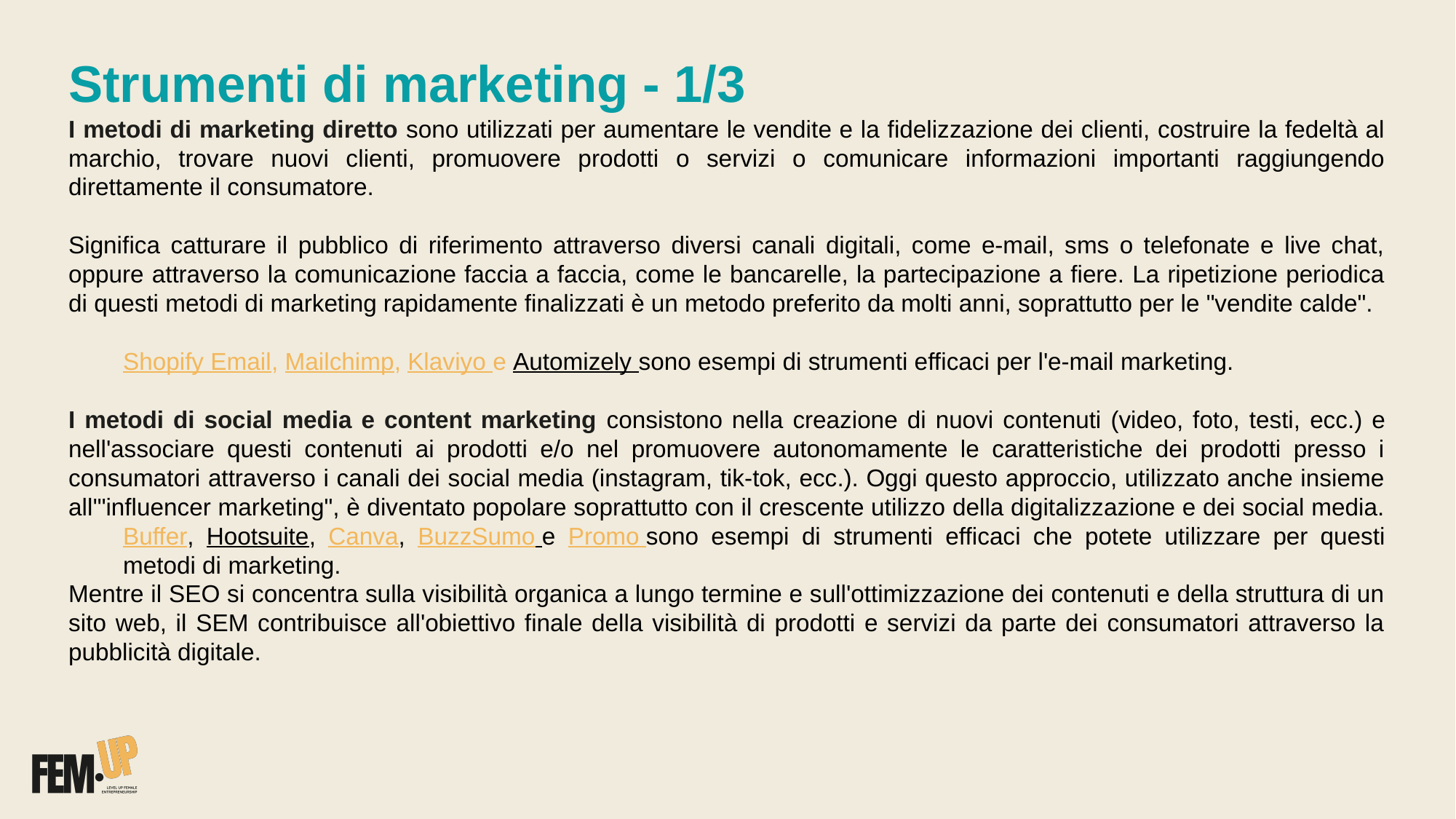

Strumenti di marketing - 1/3
I metodi di marketing diretto sono utilizzati per aumentare le vendite e la fidelizzazione dei clienti, costruire la fedeltà al marchio, trovare nuovi clienti, promuovere prodotti o servizi o comunicare informazioni importanti raggiungendo direttamente il consumatore.

Significa catturare il pubblico di riferimento attraverso diversi canali digitali, come e-mail, sms o telefonate e live chat, oppure attraverso la comunicazione faccia a faccia, come le bancarelle, la partecipazione a fiere. La ripetizione periodica di questi metodi di marketing rapidamente finalizzati è un metodo preferito da molti anni, soprattutto per le "vendite calde".

Shopify Email, Mailchimp, Klaviyo e Automizely sono esempi di strumenti efficaci per l'e-mail marketing.

I metodi di social media e content marketing consistono nella creazione di nuovi contenuti (video, foto, testi, ecc.) e nell'associare questi contenuti ai prodotti e/o nel promuovere autonomamente le caratteristiche dei prodotti presso i consumatori attraverso i canali dei social media (instagram, tik-tok, ecc.). Oggi questo approccio, utilizzato anche insieme all'"influencer marketing", è diventato popolare soprattutto con il crescente utilizzo della digitalizzazione e dei social media.
Buffer, Hootsuite, Canva, BuzzSumo e Promo sono esempi di strumenti efficaci che potete utilizzare per questi metodi di marketing.
Mentre il SEO si concentra sulla visibilità organica a lungo termine e sull'ottimizzazione dei contenuti e della struttura di un sito web, il SEM contribuisce all'obiettivo finale della visibilità di prodotti e servizi da parte dei consumatori attraverso la pubblicità digitale.